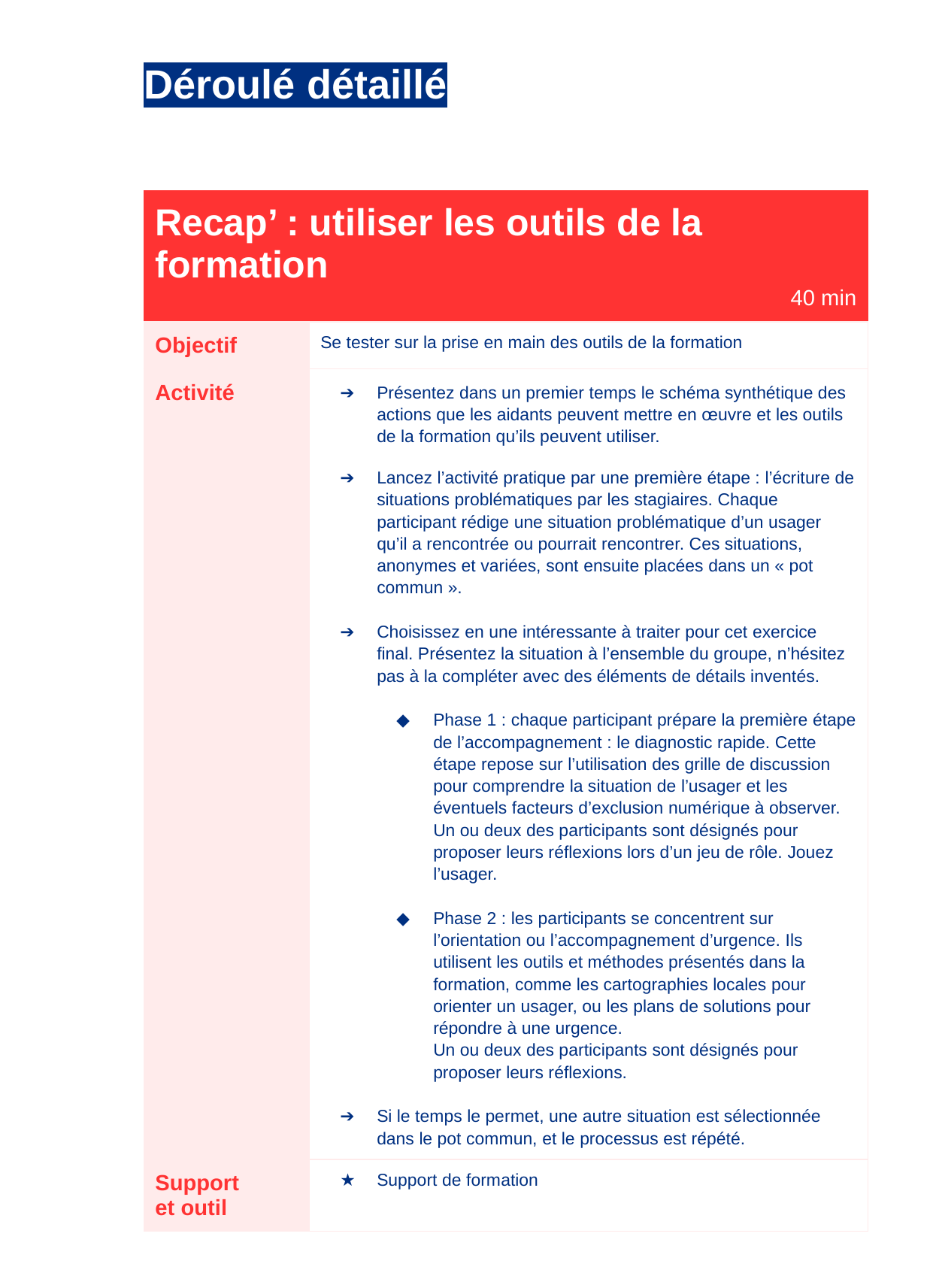

Déroulé détaillé
| Recap’ : utiliser les outils de la formation 40 min |  |
| --- | --- |
| Objectif | Se tester sur la prise en main des outils de la formation |
| Activité | Présentez dans un premier temps le schéma synthétique des actions que les aidants peuvent mettre en œuvre et les outils de la formation qu’ils peuvent utiliser. Lancez l’activité pratique par une première étape : l’écriture de situations problématiques par les stagiaires. Chaque participant rédige une situation problématique d’un usager qu’il a rencontrée ou pourrait rencontrer. Ces situations, anonymes et variées, sont ensuite placées dans un « pot commun ». Choisissez en une intéressante à traiter pour cet exercice final. Présentez la situation à l’ensemble du groupe, n’hésitez pas à la compléter avec des éléments de détails inventés. Phase 1 : chaque participant prépare la première étape de l’accompagnement : le diagnostic rapide. Cette étape repose sur l’utilisation des grille de discussion pour comprendre la situation de l’usager et les éventuels facteurs d’exclusion numérique à observer. Un ou deux des participants sont désignés pour proposer leurs réflexions lors d’un jeu de rôle. Jouez l’usager. Phase 2 : les participants se concentrent sur l’orientation ou l’accompagnement d’urgence. Ils utilisent les outils et méthodes présentés dans la formation, comme les cartographies locales pour orienter un usager, ou les plans de solutions pour répondre à une urgence. Un ou deux des participants sont désignés pour proposer leurs réflexions. Si le temps le permet, une autre situation est sélectionnée dans le pot commun, et le processus est répété. |
| Support et outil | Support de formation |